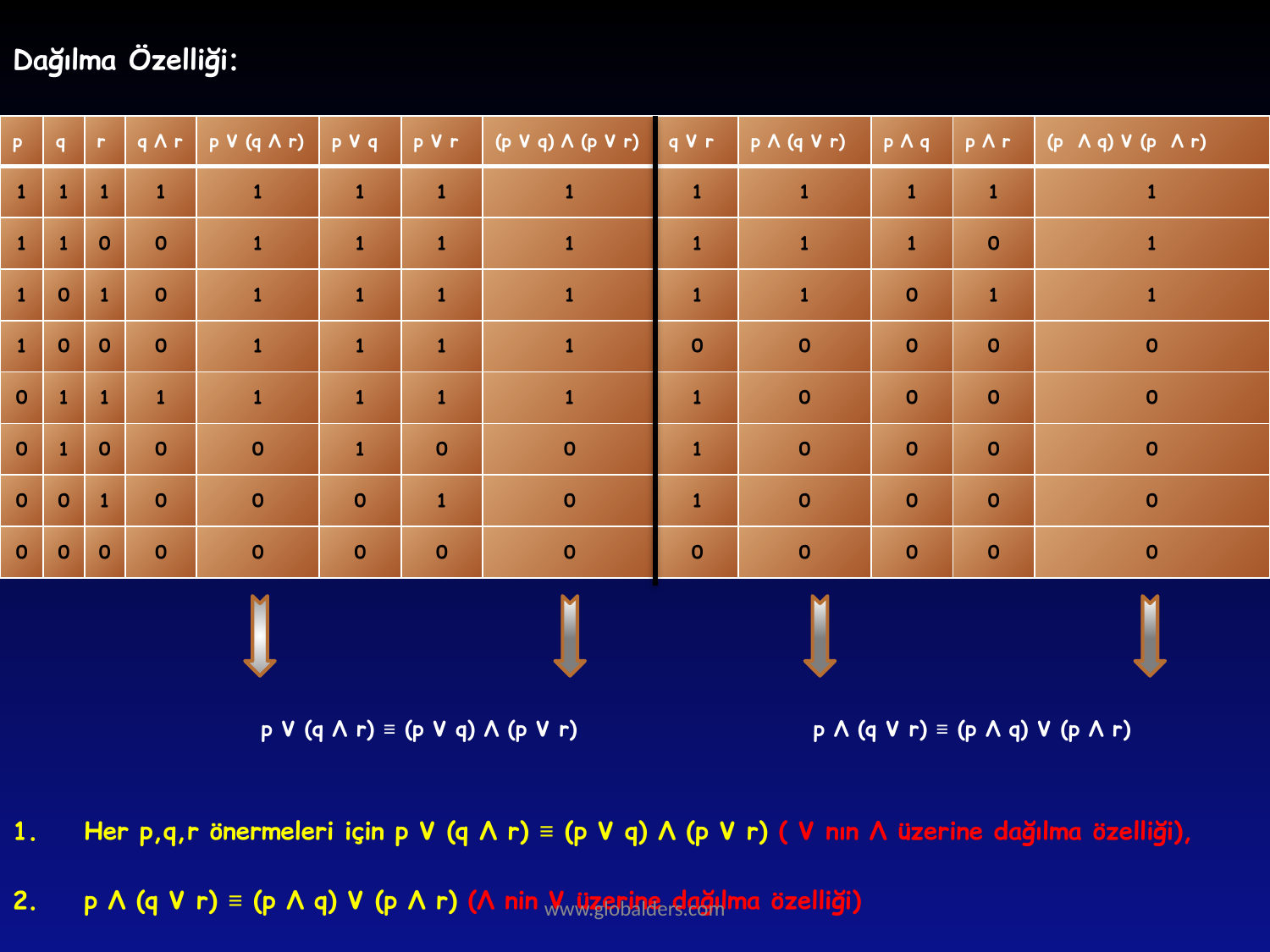

Dağılma Özelliği:

                       p V (q Λ r) ≡ (p V q) Λ (p V r)                          p Λ (q V r) ≡ (p Λ q) V (p Λ r)

Her p,q,r önermeleri için p V (q Λ r) ≡ (p V q) Λ (p V r) ( V nın Λ üzerine dağılma özelliği),

p Λ (q V r) ≡ (p Λ q) V (p Λ r) (Λ nin V üzerine dağılma özelliği)
| p | q | r | q Λ r | p V (q Λ r) | p V q | p V r | (p V q) Λ (p V r) | q V r | p Λ (q V r) | p Λ q | p Λ r | (p Λ q) V (p Λ r) |
| --- | --- | --- | --- | --- | --- | --- | --- | --- | --- | --- | --- | --- |
| 1 | 1 | 1 | 1 | 1 | 1 | 1 | 1 | 1 | 1 | 1 | 1 | 1 |
| 1 | 1 | 0 | 0 | 1 | 1 | 1 | 1 | 1 | 1 | 1 | 0 | 1 |
| 1 | 0 | 1 | 0 | 1 | 1 | 1 | 1 | 1 | 1 | 0 | 1 | 1 |
| 1 | 0 | 0 | 0 | 1 | 1 | 1 | 1 | 0 | 0 | 0 | 0 | 0 |
| 0 | 1 | 1 | 1 | 1 | 1 | 1 | 1 | 1 | 0 | 0 | 0 | 0 |
| 0 | 1 | 0 | 0 | 0 | 1 | 0 | 0 | 1 | 0 | 0 | 0 | 0 |
| 0 | 0 | 1 | 0 | 0 | 0 | 1 | 0 | 1 | 0 | 0 | 0 | 0 |
| 0 | 0 | 0 | 0 | 0 | 0 | 0 | 0 | 0 | 0 | 0 | 0 | 0 |

www.globalders.com